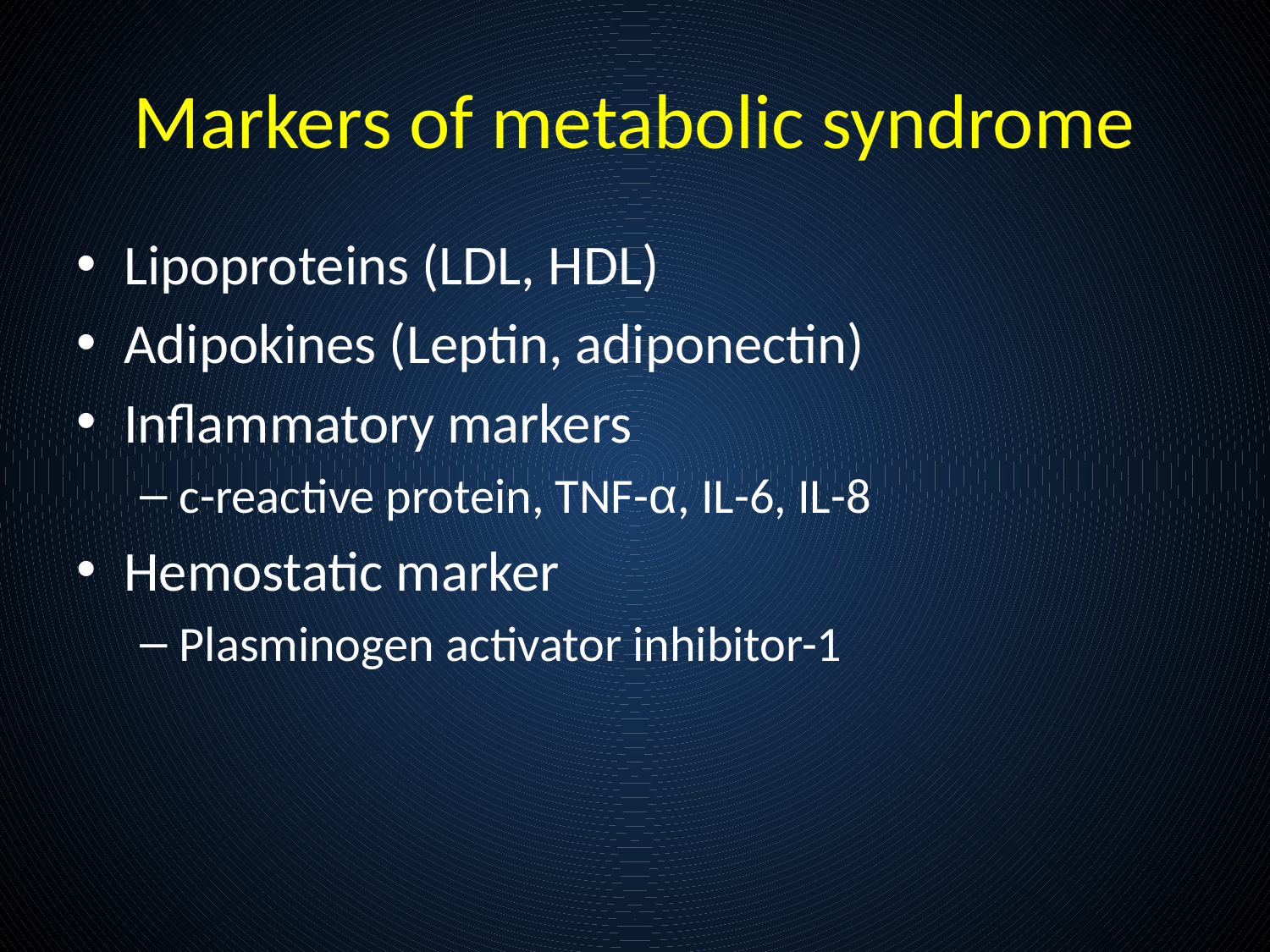

# Markers of metabolic syndrome
Lipoproteins (LDL, HDL)
Adipokines (Leptin, adiponectin)
Inflammatory markers
c-reactive protein, TNF-α, IL-6, IL-8
Hemostatic marker
Plasminogen activator inhibitor-1